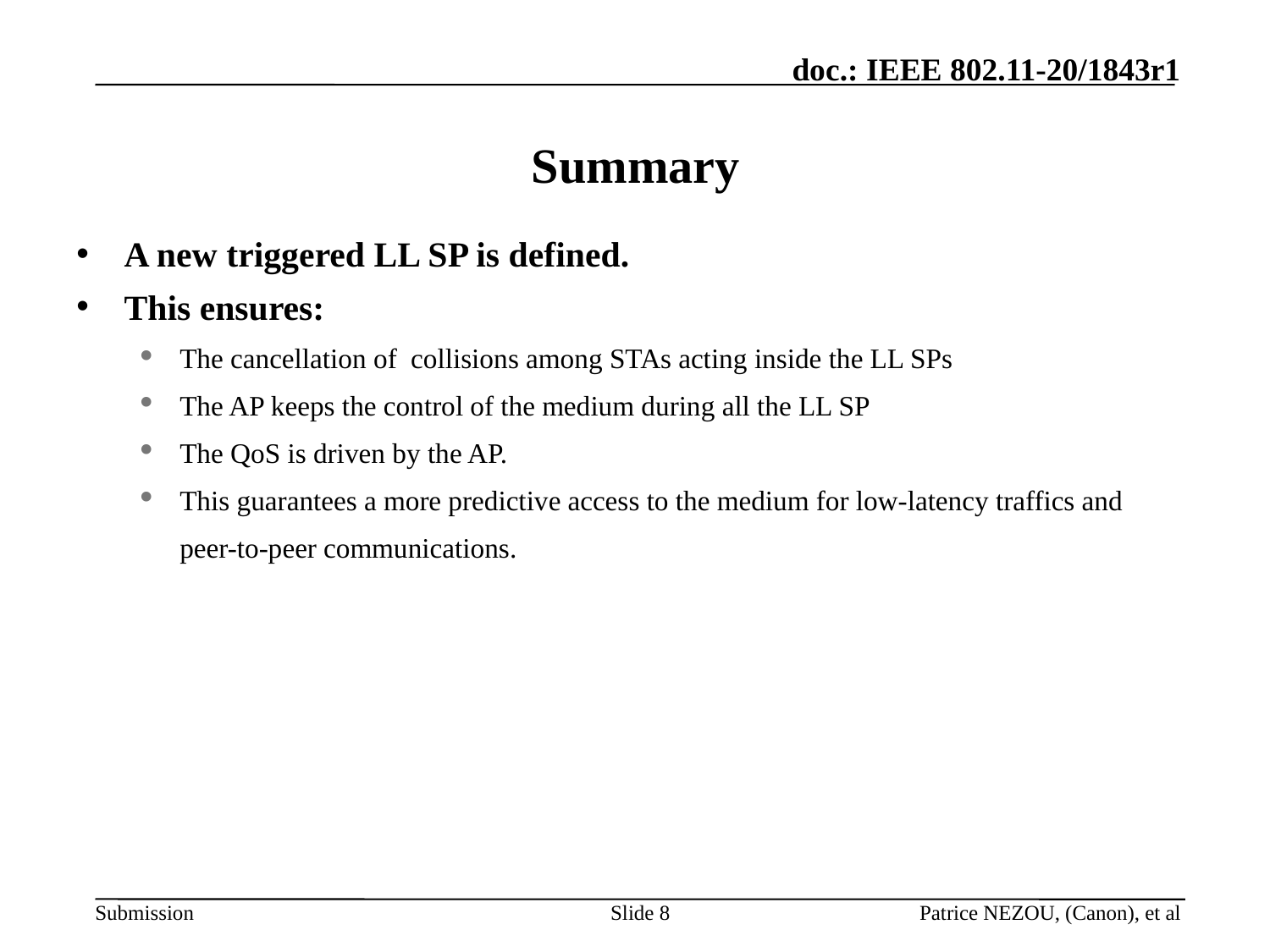

# Summary
A new triggered LL SP is defined.
This ensures:
The cancellation of  collisions among STAs acting inside the LL SPs
The AP keeps the control of the medium during all the LL SP
The QoS is driven by the AP.
This guarantees a more predictive access to the medium for low-latency traffics and peer-to-peer communications.

Slide 8
Patrice NEZOU, (Canon), et al